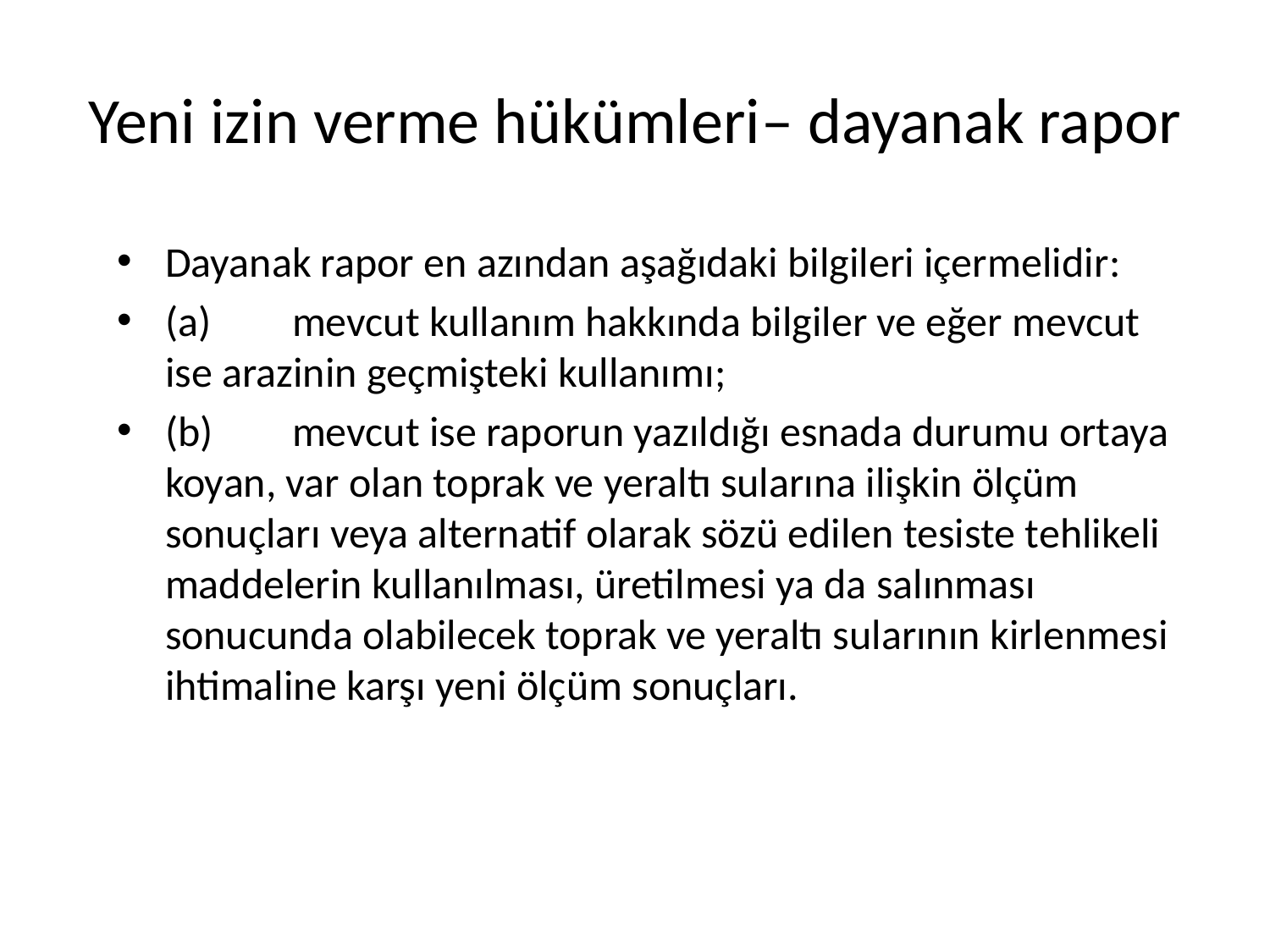

# Yeni izin verme hükümleri– dayanak rapor
Dayanak rapor en azından aşağıdaki bilgileri içermelidir:
(a)	mevcut kullanım hakkında bilgiler ve eğer mevcut ise arazinin geçmişteki kullanımı;
(b)	mevcut ise raporun yazıldığı esnada durumu ortaya koyan, var olan toprak ve yeraltı sularına ilişkin ölçüm sonuçları veya alternatif olarak sözü edilen tesiste tehlikeli maddelerin kullanılması, üretilmesi ya da salınması sonucunda olabilecek toprak ve yeraltı sularının kirlenmesi ihtimaline karşı yeni ölçüm sonuçları.